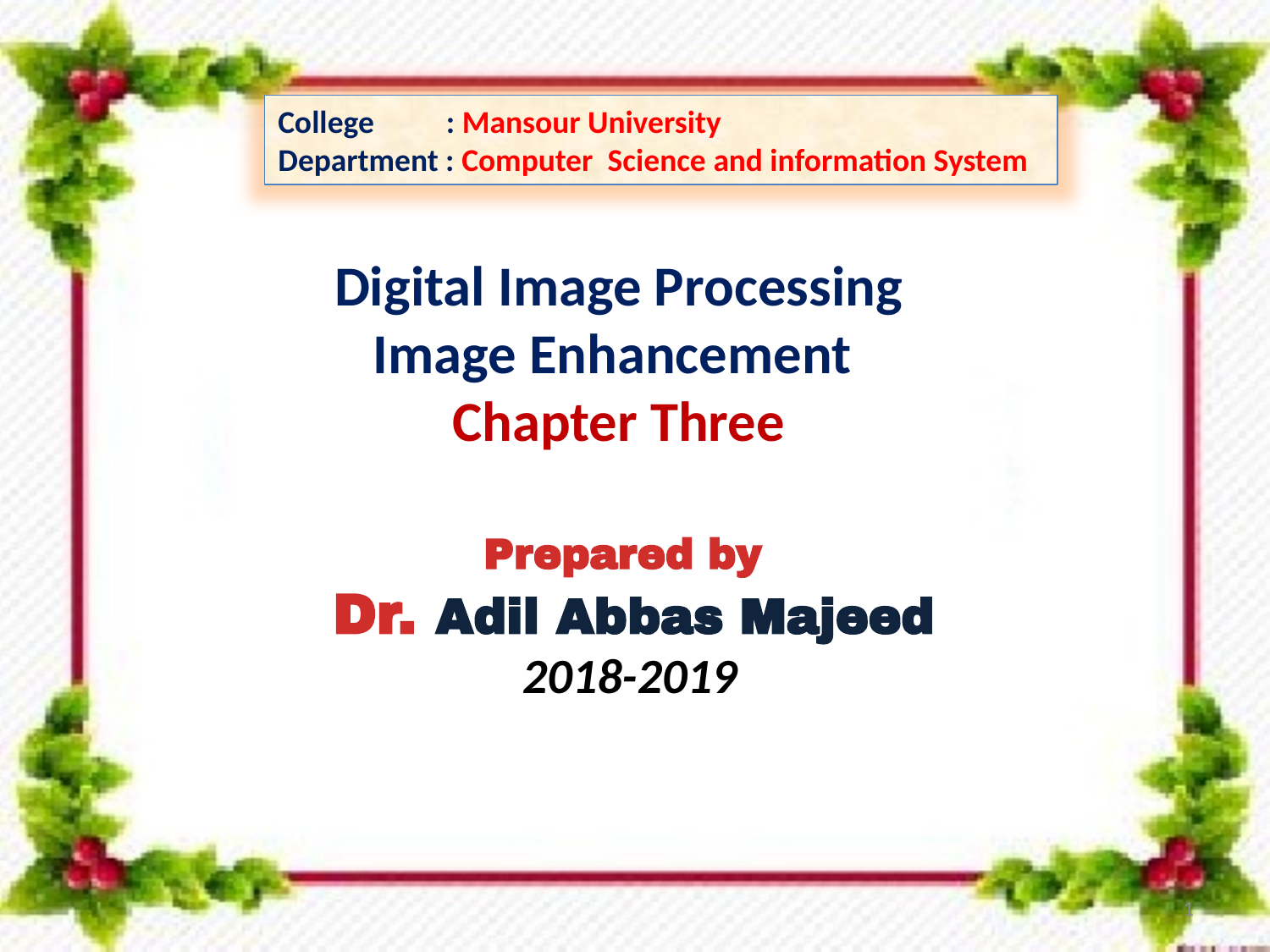

College          : Mansour University
Department : Computer  Science and information System
Digital Image Processing
Image Enhancement
Chapter Three

Prepared by
 Dr. Adil Abbas Majeed
2018-2019

1